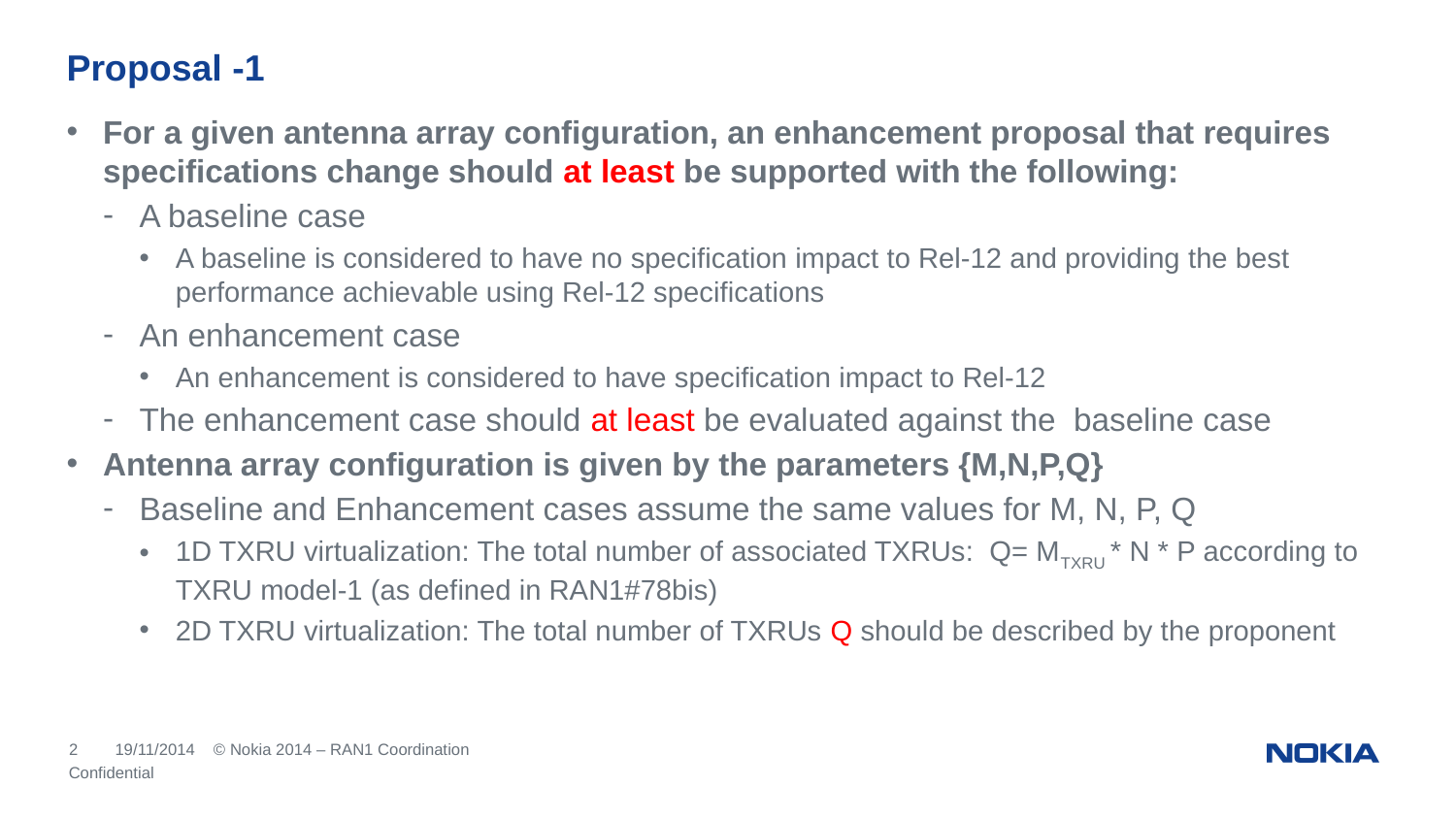

# Proposal -1
For a given antenna array configuration, an enhancement proposal that requires specifications change should at least be supported with the following:
A baseline case
A baseline is considered to have no specification impact to Rel-12 and providing the best performance achievable using Rel-12 specifications
An enhancement case
An enhancement is considered to have specification impact to Rel-12
The enhancement case should at least be evaluated against the  baseline case
Antenna array configuration is given by the parameters {M,N,P,Q}
Baseline and Enhancement cases assume the same values for M, N, P, Q
1D TXRU virtualization: The total number of associated TXRUs:  Q= MTXRU * N * P according to TXRU model-1 (as defined in RAN1#78bis)
2D TXRU virtualization: The total number of TXRUs Q should be described by the proponent